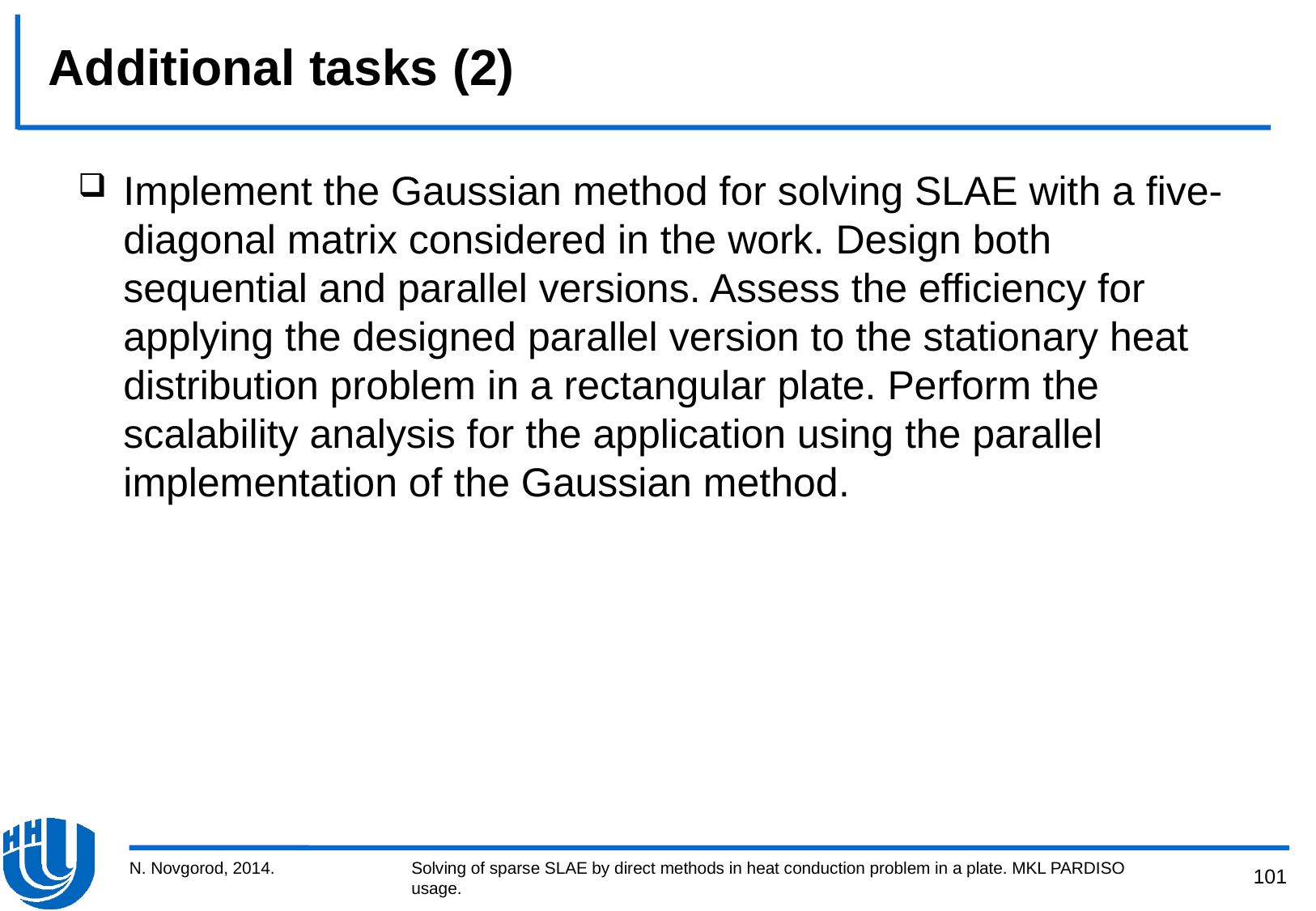

# Additional tasks (2)
Implement the Gaussian method for solving SLAE with a five-diagonal matrix considered in the work. Design both sequential and parallel versions. Assess the efficiency for applying the designed parallel version to the stationary heat distribution problem in a rectangular plate. Perform the scalability analysis for the application using the parallel implementation of the Gaussian method.

N. Novgorod, 2014.
Solving of sparse SLAE by direct methods in heat conduction problem in a plate. MKL PARDISO usage.